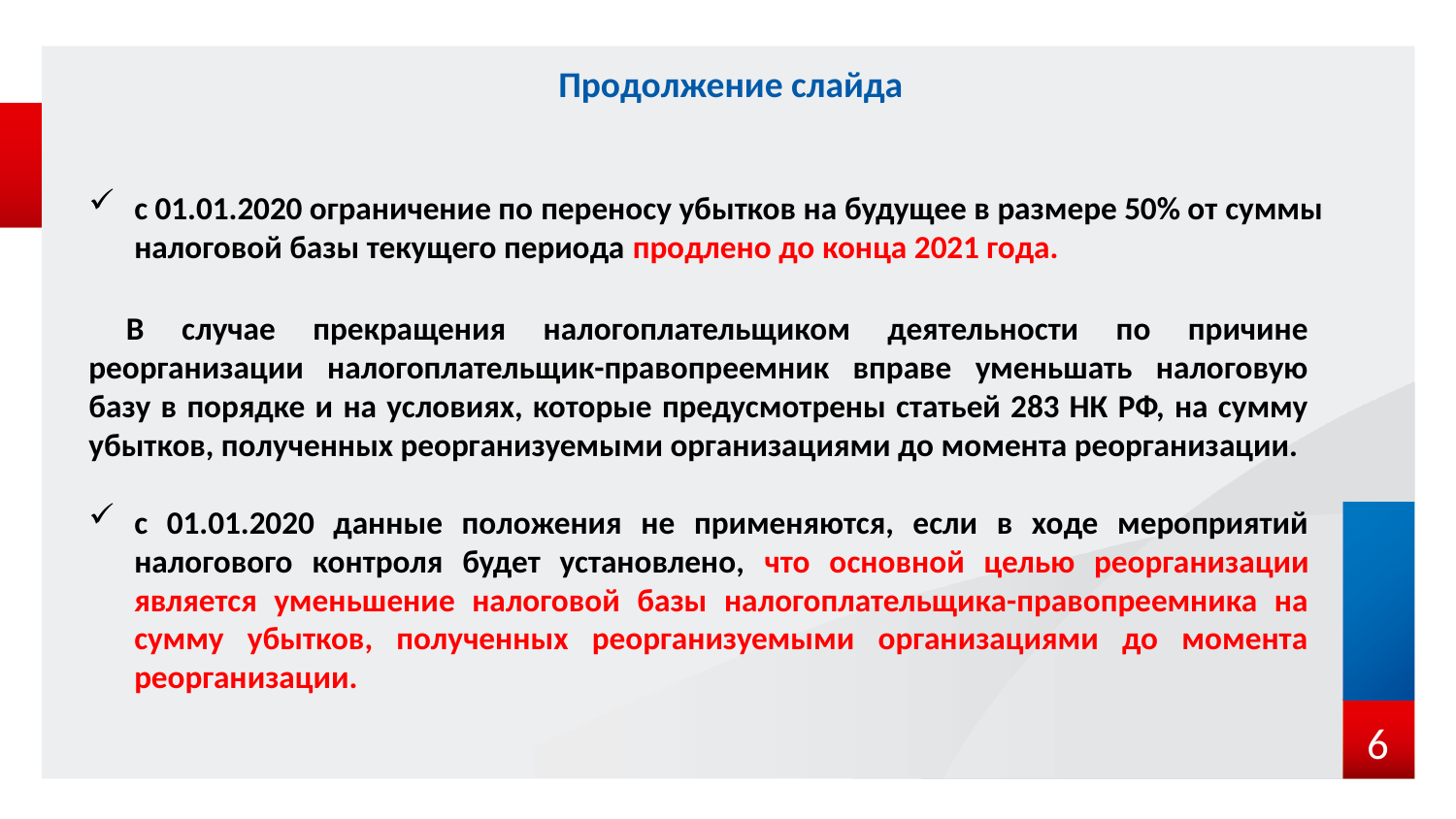

# Продолжение слайда
с 01.01.2020 ограничение по переносу убытков на будущее в размере 50% от суммы налоговой базы текущего периода продлено до конца 2021 года.
 В случае прекращения налогоплательщиком деятельности по причине реорганизации налогоплательщик-правопреемник вправе уменьшать налоговую базу в порядке и на условиях, которые предусмотрены статьей 283 НК РФ, на сумму убытков, полученных реорганизуемыми организациями до момента реорганизации.

с 01.01.2020 данные положения не применяются, если в ходе мероприятий налогового контроля будет установлено, что основной целью реорганизации является уменьшение налоговой базы налогоплательщика-правопреемника на сумму убытков, полученных реорганизуемыми организациями до момента реорганизации.

 6